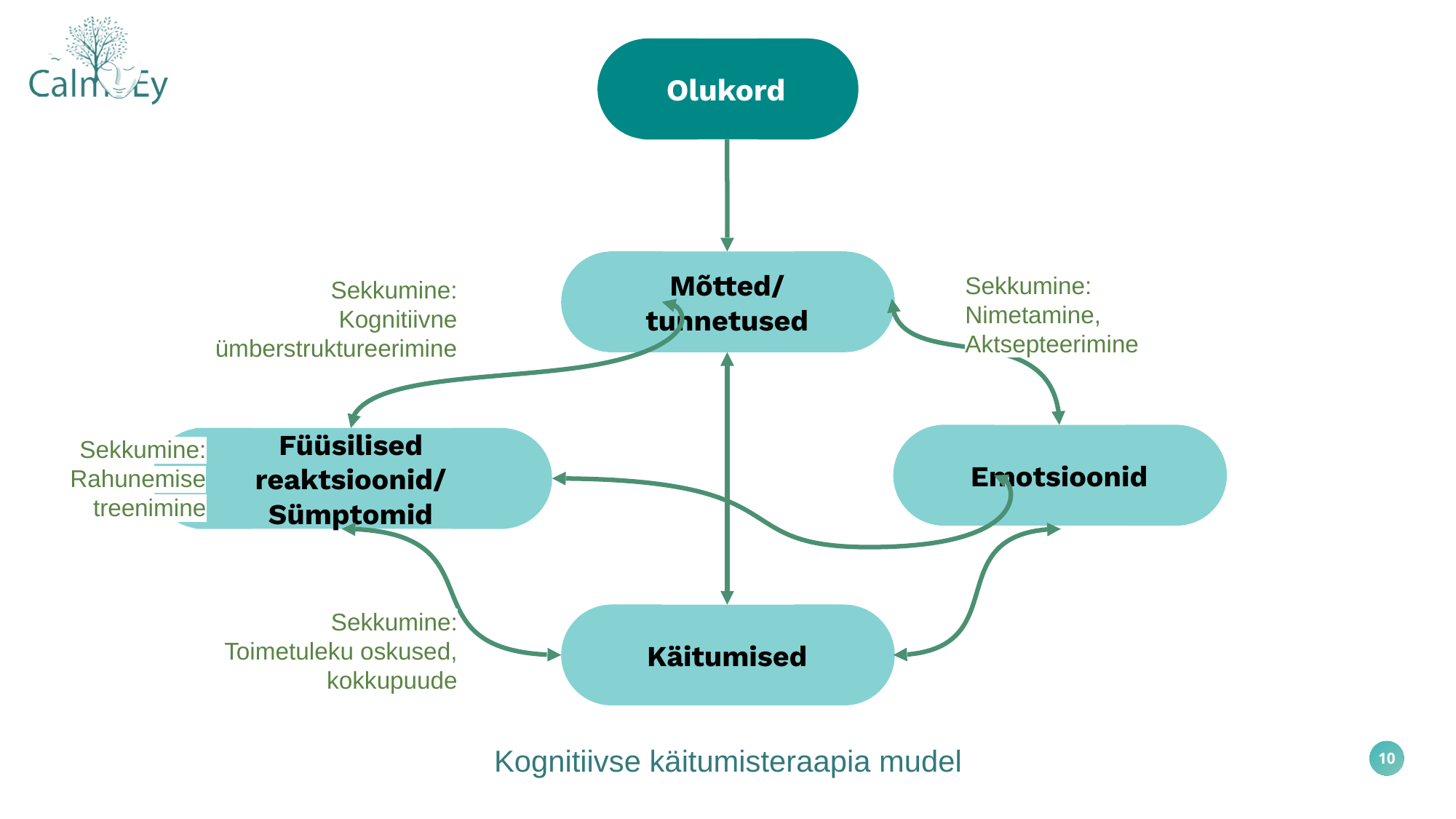

Olukord

Mõtted/
tunnetused
Sekkumine:
Nimetamine,
Aktsepteerimine
Sekkumine:
Kognitiivne ümberstruktureerimine
Sekkumine:
Rahunemise treenimine

Emotsioonid

Füüsilised reaktsioonid/
Sümptomid
Sekkumine:
Toimetuleku oskused, kokkupuude

Käitumised
Kognitiivse käitumisteraapia mudel